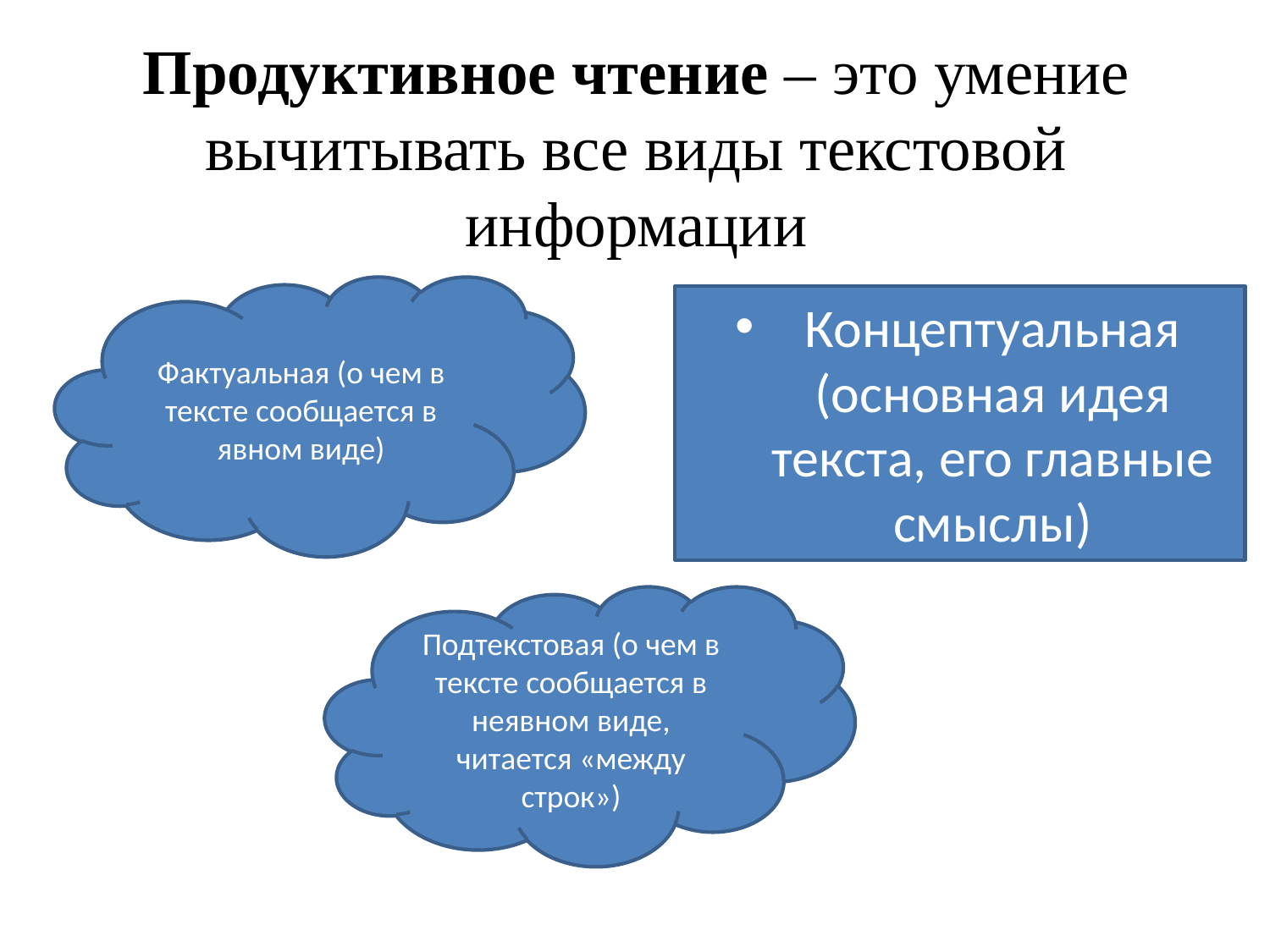

# Продуктивное чтение – это умение вычитывать все виды текстовой информации
Фактуальная (о чем в тексте сообщается в явном виде)
Концептуальная (основная идея текста, его главные смыслы)
Подтекстовая (о чем в тексте сообщается в неявном виде, читается «между строк»)